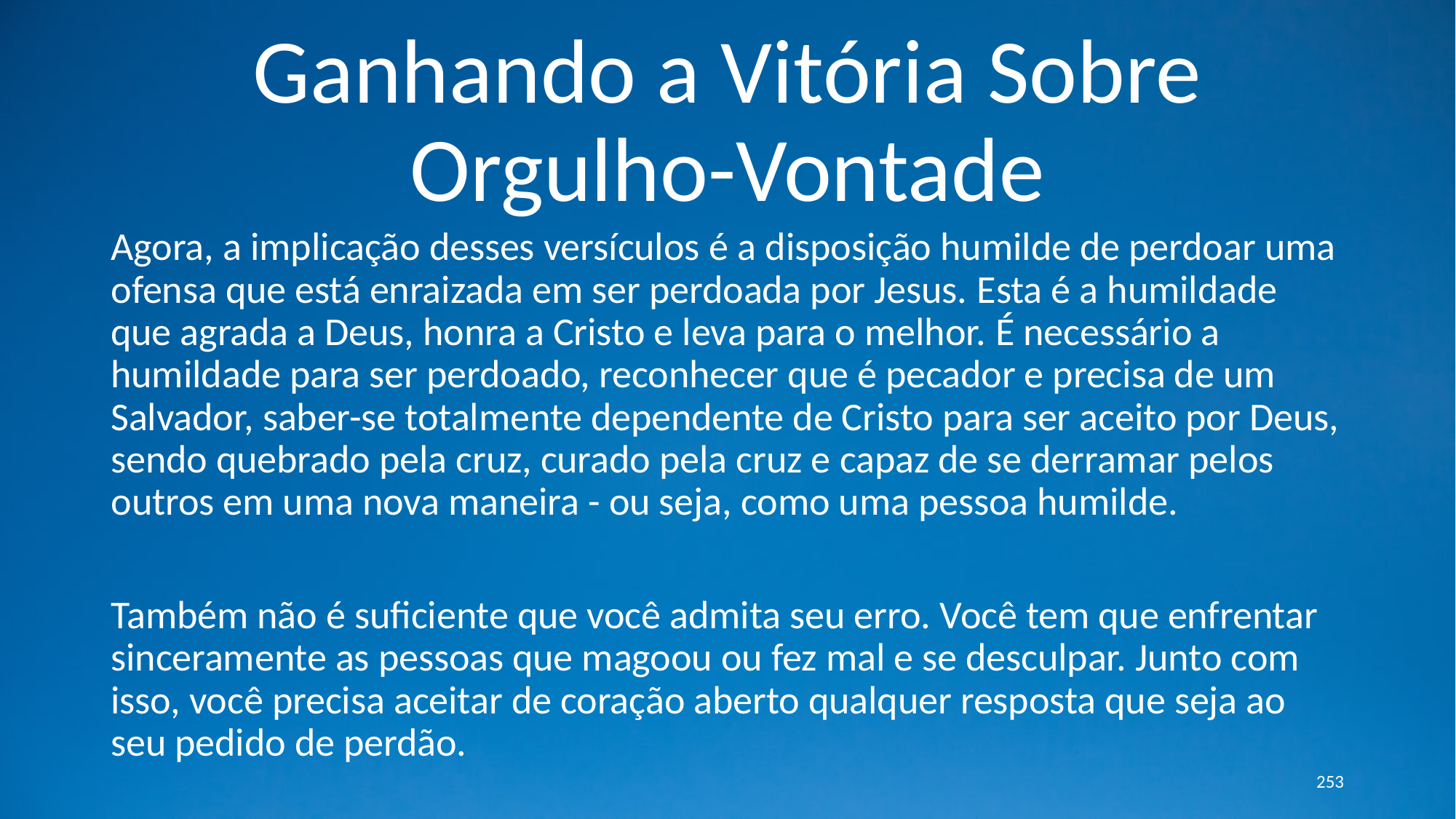

# Ganhando a Vitória Sobre Orgulho-Vontade
Agora, a implicação desses versículos é a disposição humilde de perdoar uma ofensa que está enraizada em ser perdoada por Jesus. Esta é a humildade que agrada a Deus, honra a Cristo e leva para o melhor. É necessário a humildade para ser perdoado, reconhecer que é pecador e precisa de um Salvador, saber-se totalmente dependente de Cristo para ser aceito por Deus, sendo quebrado pela cruz, curado pela cruz e capaz de se derramar pelos outros em uma nova maneira - ou seja, como uma pessoa humilde.

Também não é suficiente que você admita seu erro. Você tem que enfrentar sinceramente as pessoas que magoou ou fez mal e se desculpar. Junto com isso, você precisa aceitar de coração aberto qualquer resposta que seja ao seu pedido de perdão.
253